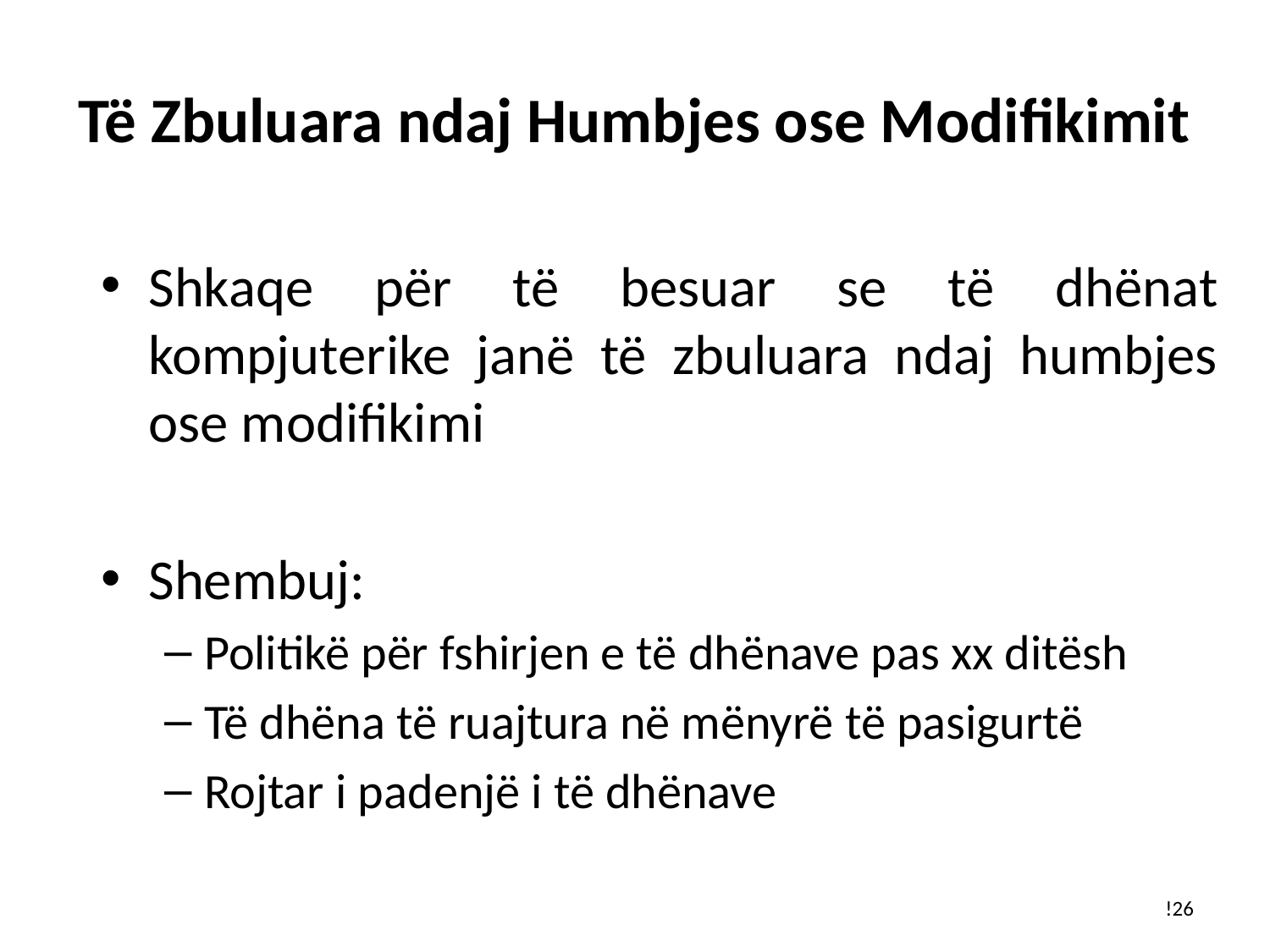

# Të Zbuluara ndaj Humbjes ose Modifikimit
Shkaqe për të besuar se të dhënat kompjuterike janë të zbuluara ndaj humbjes ose modifikimi

Shembuj:
Politikë për fshirjen e të dhënave pas xx ditësh
Të dhëna të ruajtura në mënyrë të pasigurtë
Rojtar i padenjë i të dhënave

!26